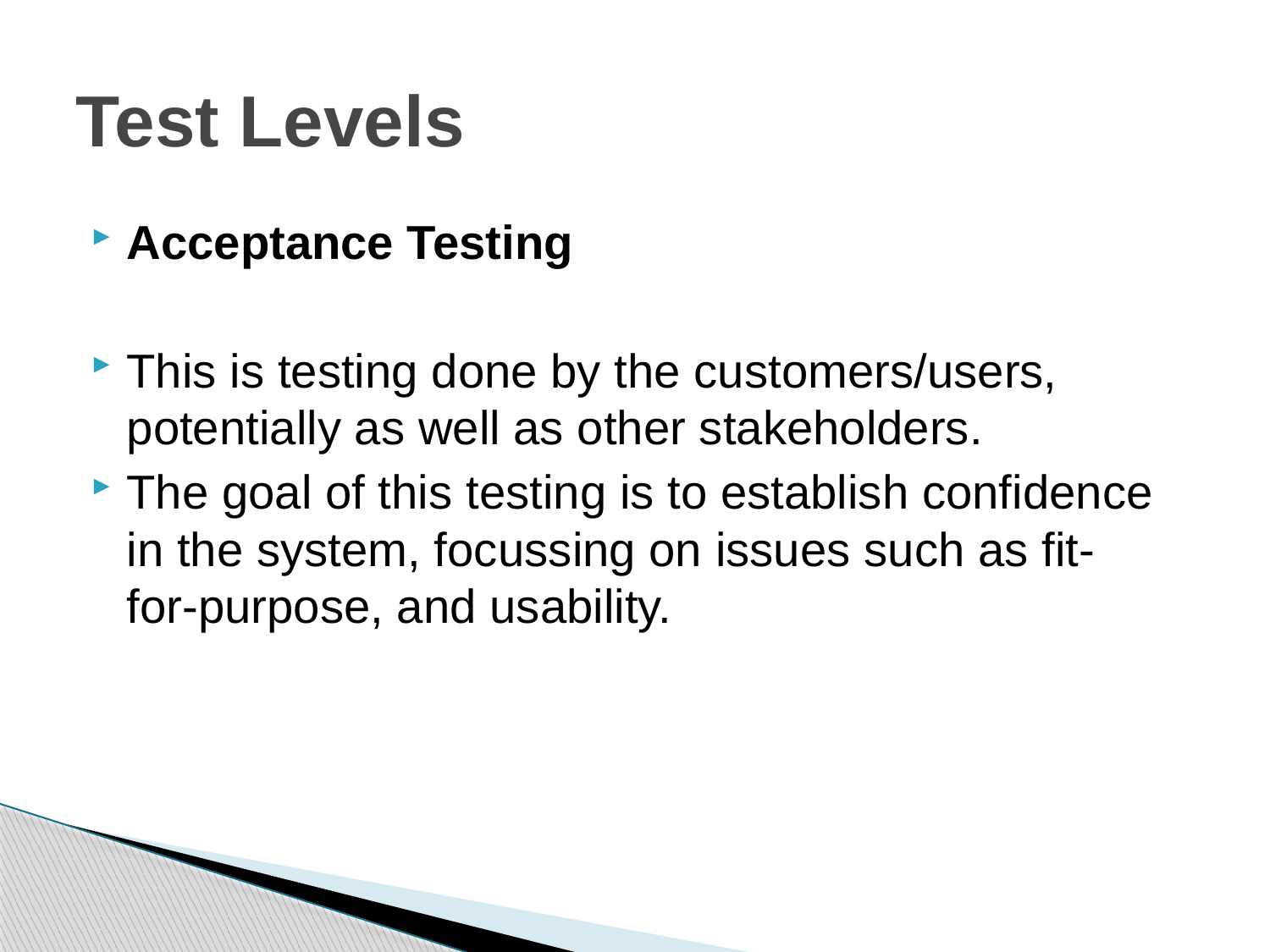

# Test Levels
Acceptance Testing

This is testing done by the customers/users, potentially as well as other stakeholders.
The goal of this testing is to establish confidence in the system, focussing on issues such as fit-for-purpose, and usability.